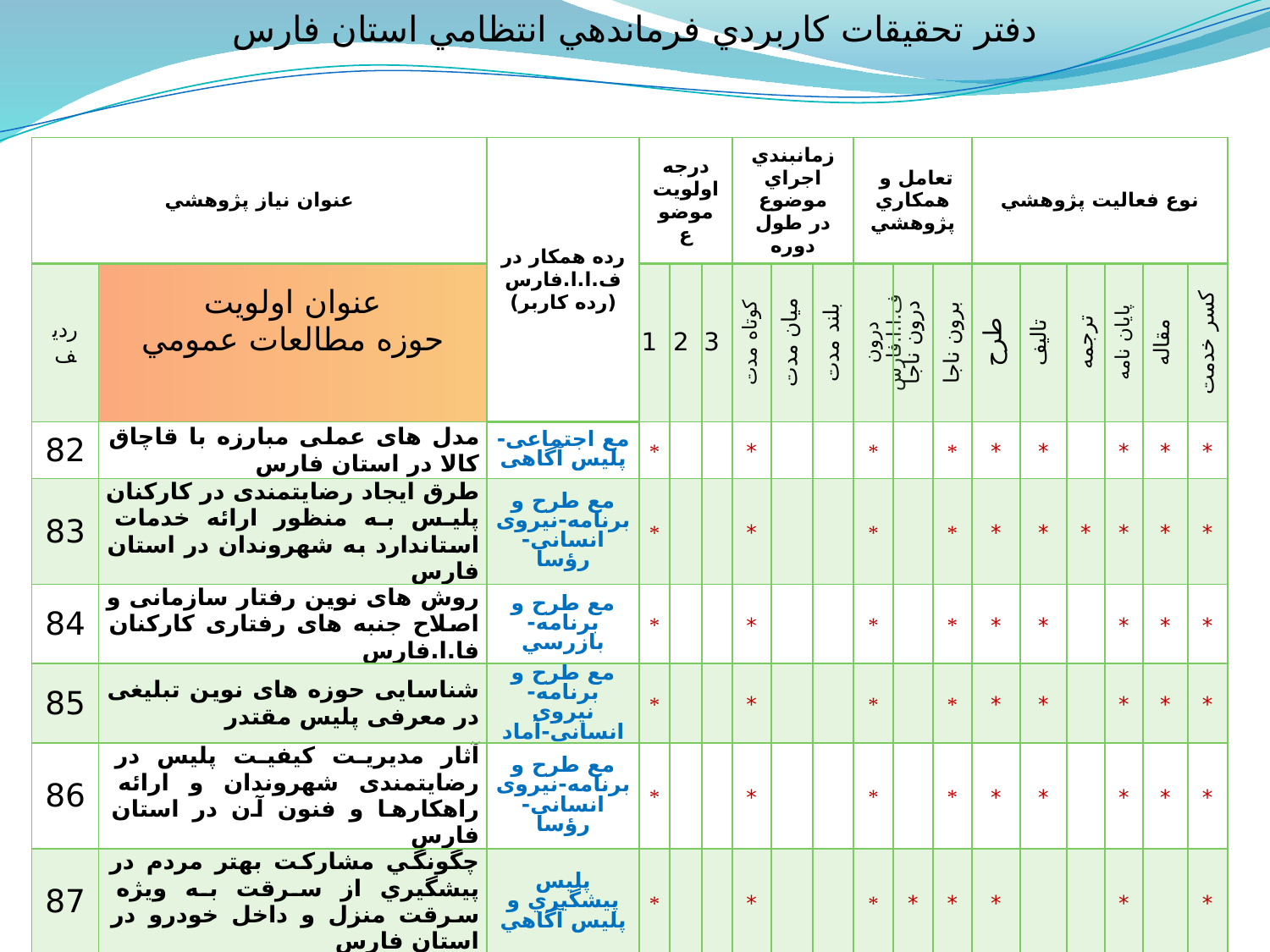

دفتر تحقيقات كاربردي فرماندهي انتظامي استان فارس
| عنوان نياز پژوهشي |  | رده همكار در ف.ا.ا.فارس (رده كاربر) | درجه اولويت موضوع |  |  | زمانبندي اجراي موضوع در طول دوره |  |  | تعامل و همكاري پژوهشي |  |  | نوع فعاليت پژوهشي |  |  |  |  |  |
| --- | --- | --- | --- | --- | --- | --- | --- | --- | --- | --- | --- | --- | --- | --- | --- | --- | --- |
| رديف | عنوان اولويت حوزه مطالعات عمومي |  | 1 | 2 | 3 | كوتاه مدت | ميان مدت | بلند مدت | درون ف.ا.ا.فارس | درون ناجا | برون ناجا | طرح | تاليف | ترجمه | پايان نامه | مقاله | كسر خدمت |
| 82 | مدل های عملی مبارزه با قاچاق کالا در استان فارس | مع اجتماعی- پلیس آگاهی | \* |  |  | \* |  |  | \* |  | \* | \* | \* |  | \* | \* | \* |
| 83 | طرق ایجاد رضایتمندی در کارکنان پلیس به منظور ارائه خدمات استاندارد به شهروندان در استان فارس | مع طرح و برنامه-نیروی انسانی- رؤسا | \* |  |  | \* |  |  | \* |  | \* | \* | \* | \* | \* | \* | \* |
| 84 | روش های نوین رفتار سازمانی و اصلاح جنبه های رفتاری کارکنان فا.ا.فارس | مع طرح و برنامه- بازرسي | \* |  |  | \* |  |  | \* |  | \* | \* | \* |  | \* | \* | \* |
| 85 | شناسایی حوزه های نوین تبلیغی در معرفی پلیس مقتدر | مع طرح و برنامه- نیروی انسانی-آماد | \* |  |  | \* |  |  | \* |  | \* | \* | \* |  | \* | \* | \* |
| 86 | آثار مدیریت کیفیت پلیس در رضایتمندی شهروندان و ارائه راهکارها و فنون آن در استان فارس | مع طرح و برنامه-نیروی انسانی- رؤسا | \* |  |  | \* |  |  | \* |  | \* | \* | \* |  | \* | \* | \* |
| 87 | چگونگي مشاركت بهتر مردم در پيشگيري از سرقت به ويژه سرقت منزل و داخل خودرو در استان فارس | پليس پيشگيري و پليس آگاهي | \* |  |  | \* |  |  | \* | \* | \* | \* |  |  | \* |  | \* |
| 88 | طراحی محیطی و ارتباط آن با وقوع جرایم در شهر شیراز | مهندسي – طرح و برنامه | \* |  |  |  | \* |  | \* | \* | \* | \* |  |  | \* |  | \* |
| 89 | بررسي زمينه هاي تنش هاي انتخاباتي در شهرستان نورآباد ممسني و راهكارهاي رفع تنش ها با ديدگاه انتظامي | ف.ا.شهرستان ممسني پاوا |  | \* |  | \* |  |  | \* | \* | \* | \* |  |  | \* |  | \* |